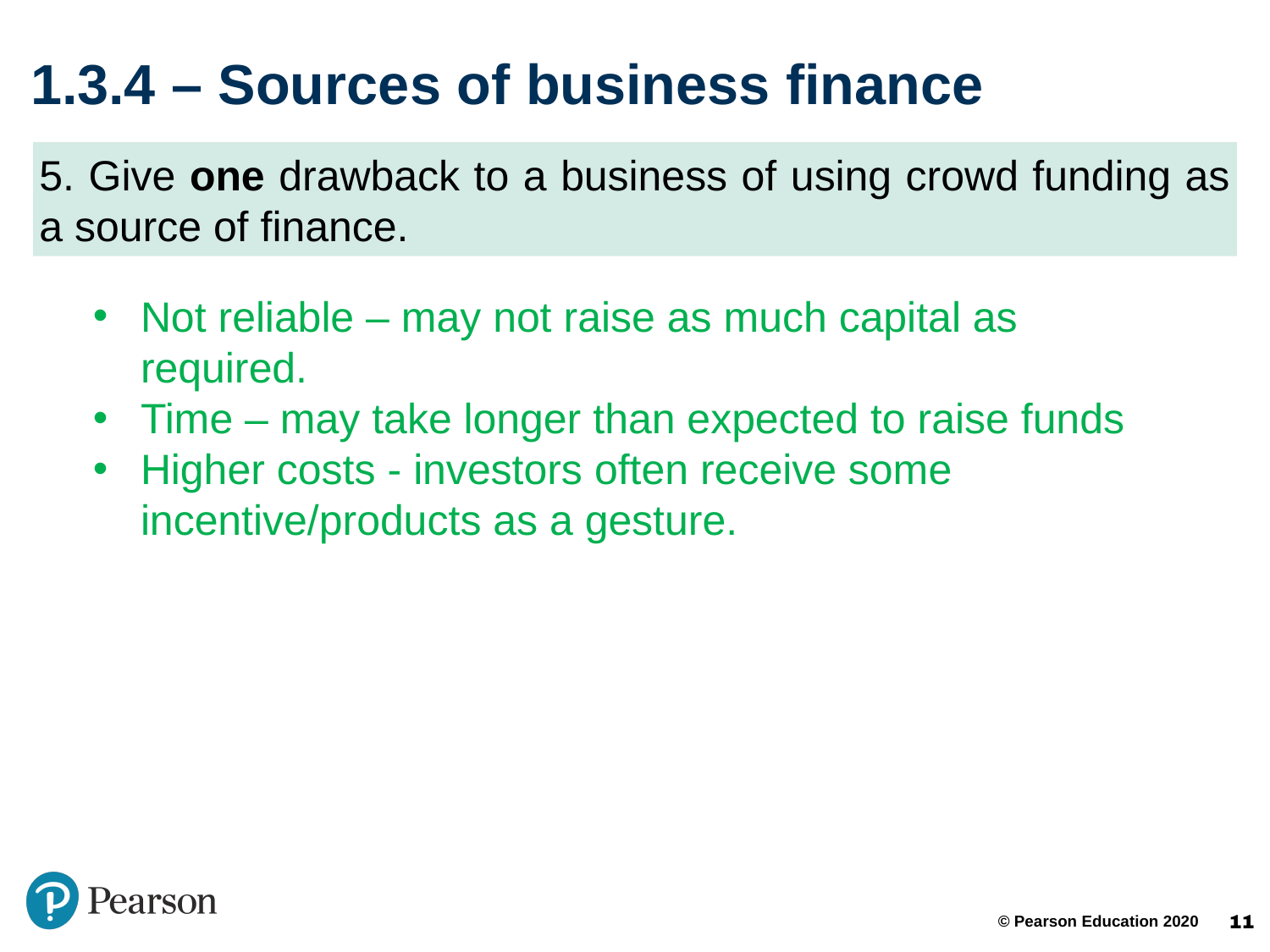

# 1.3.4 – Sources of business finance
5. Give one drawback to a business of using crowd funding as a source of finance.
Not reliable – may not raise as much capital as required.
Time – may take longer than expected to raise funds
Higher costs - investors often receive some incentive/products as a gesture.
11